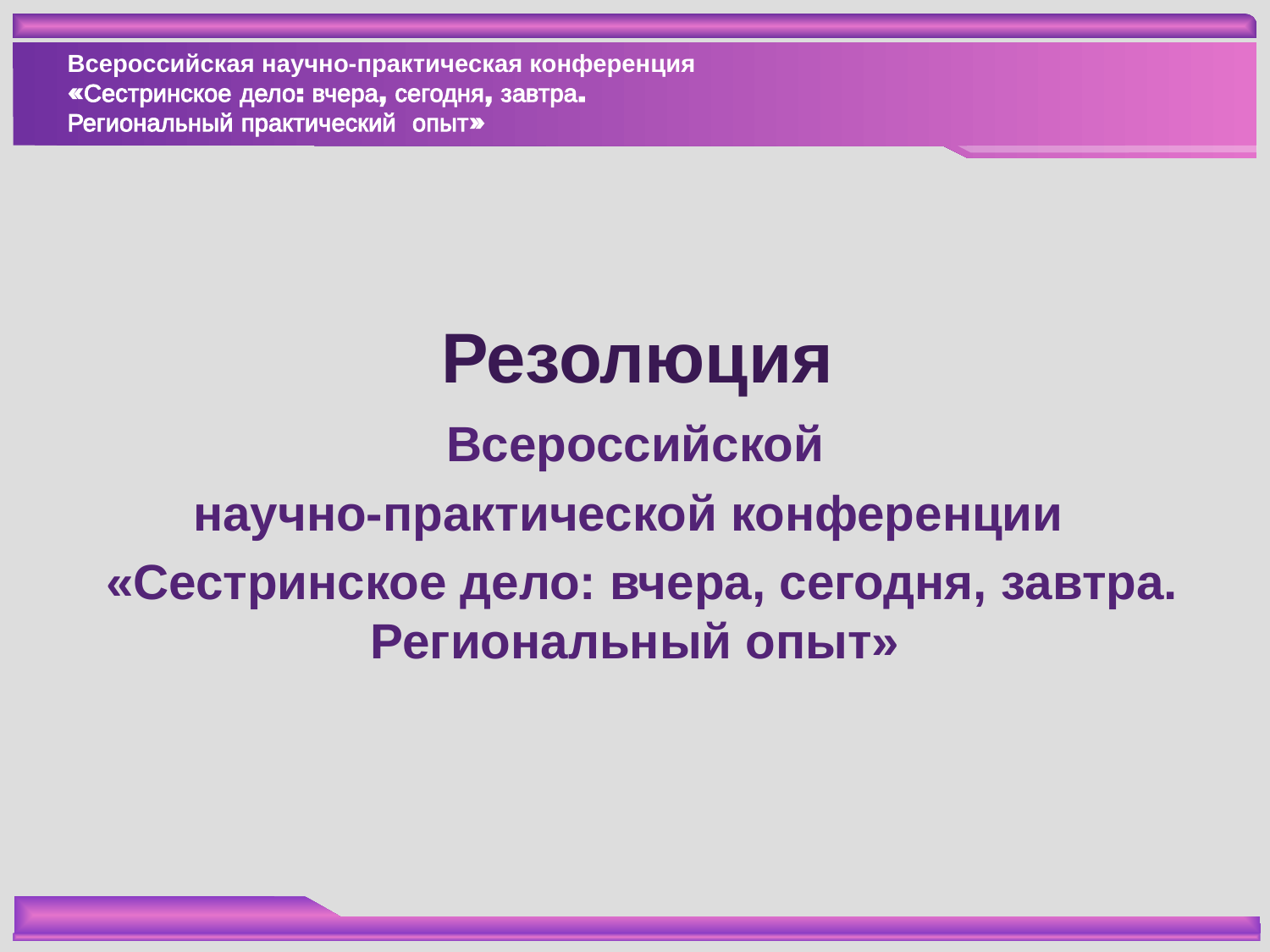

Резолюция
Всероссийской
научно-практической конференции
 «Сестринское дело: вчера, сегодня, завтра. Региональный опыт»